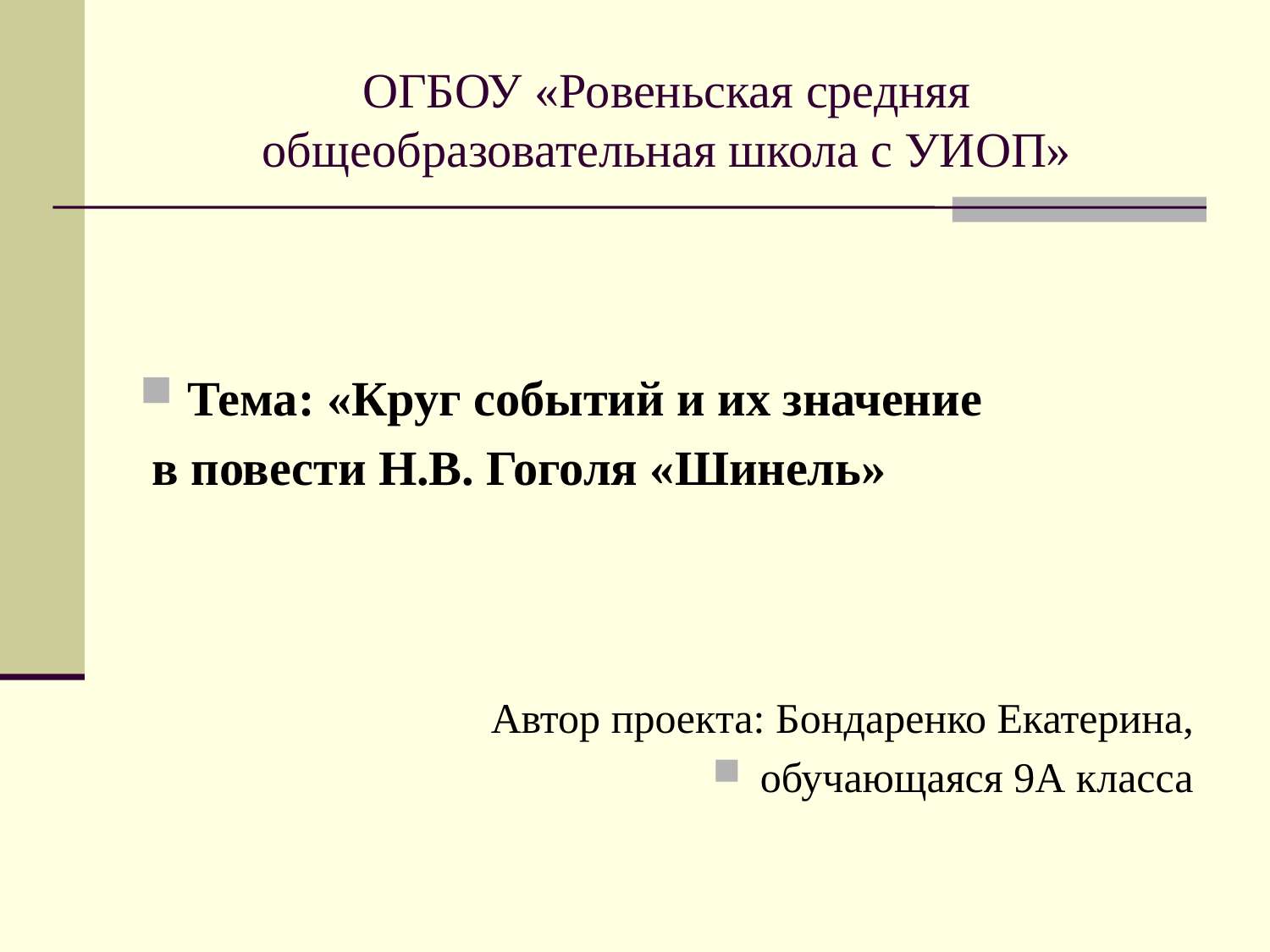

# ОГБОУ «Ровеньская средняя общеобразовательная школа с УИОП»

Тема: «Круг событий и их значение
 в повести Н.В. Гоголя «Шинель»

Автор проекта: Бондаренко Екатерина,
обучающаяся 9А класса